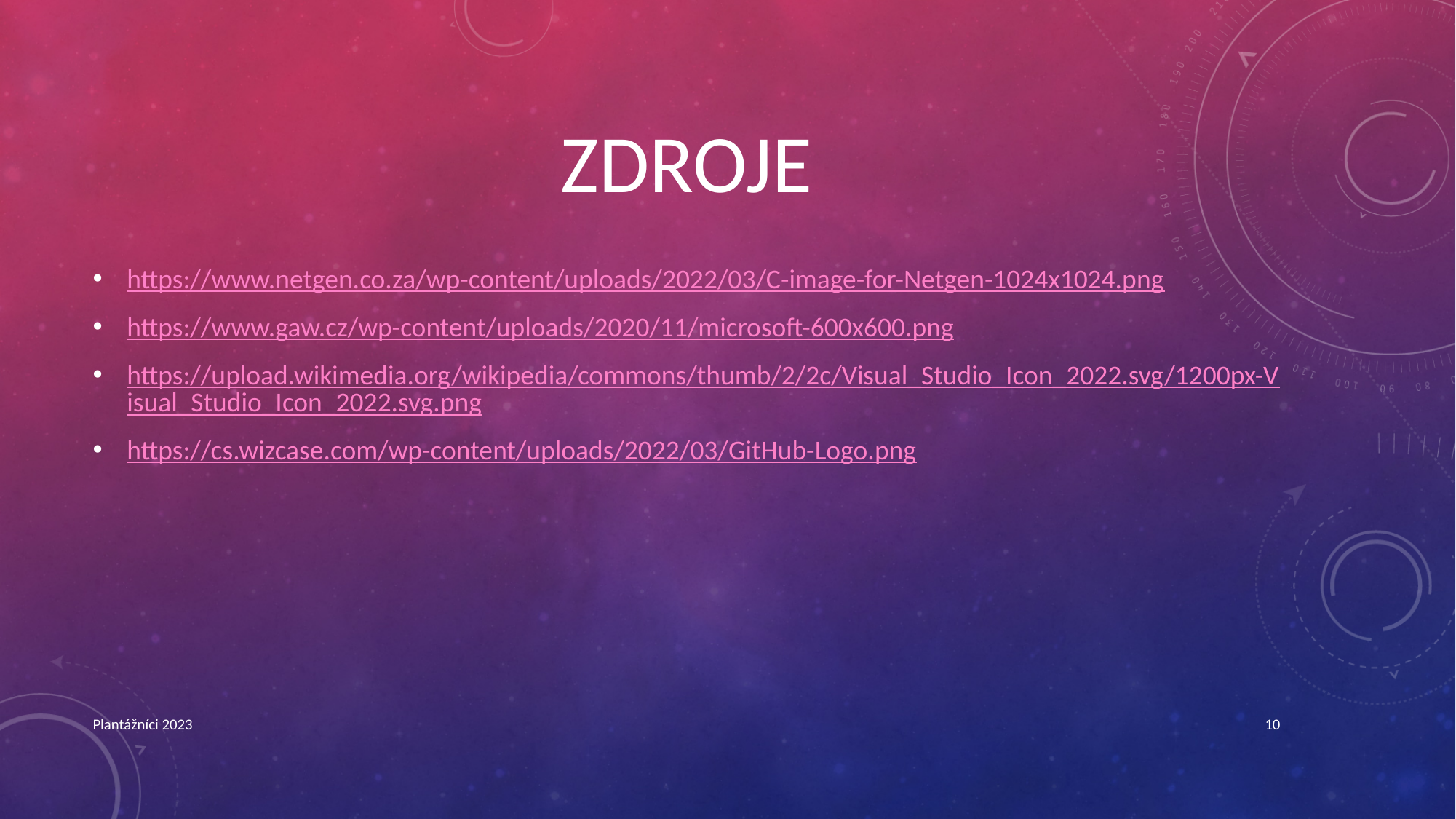

# Zdroje
https://www.netgen.co.za/wp-content/uploads/2022/03/C-image-for-Netgen-1024x1024.png
https://www.gaw.cz/wp-content/uploads/2020/11/microsoft-600x600.png
https://upload.wikimedia.org/wikipedia/commons/thumb/2/2c/Visual_Studio_Icon_2022.svg/1200px-Visual_Studio_Icon_2022.svg.png
https://cs.wizcase.com/wp-content/uploads/2022/03/GitHub-Logo.png

Plantážníci 2023
10